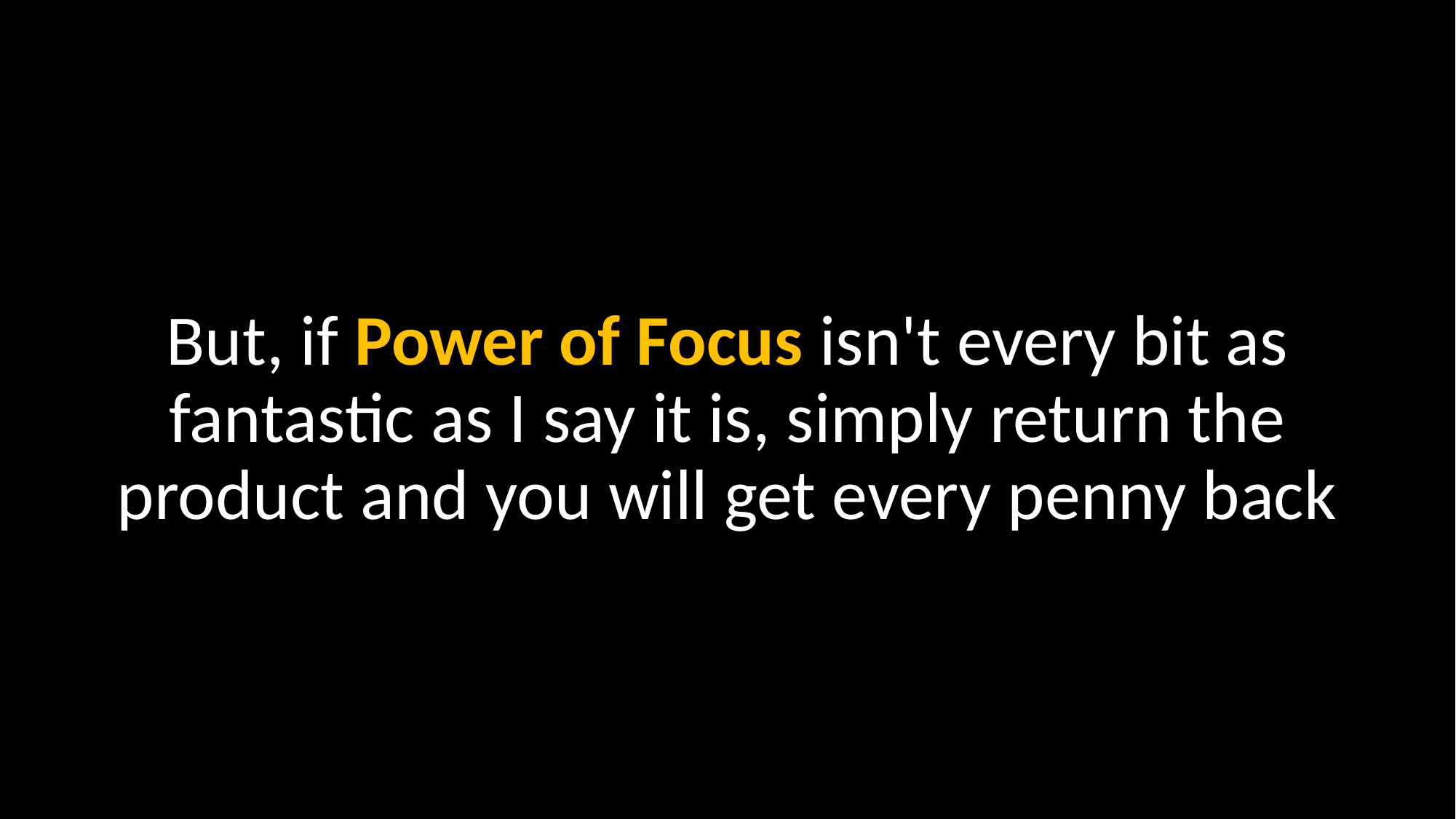

But, if Power of Focus isn't every bit as fantastic as I say it is, simply return the product and you will get every penny back